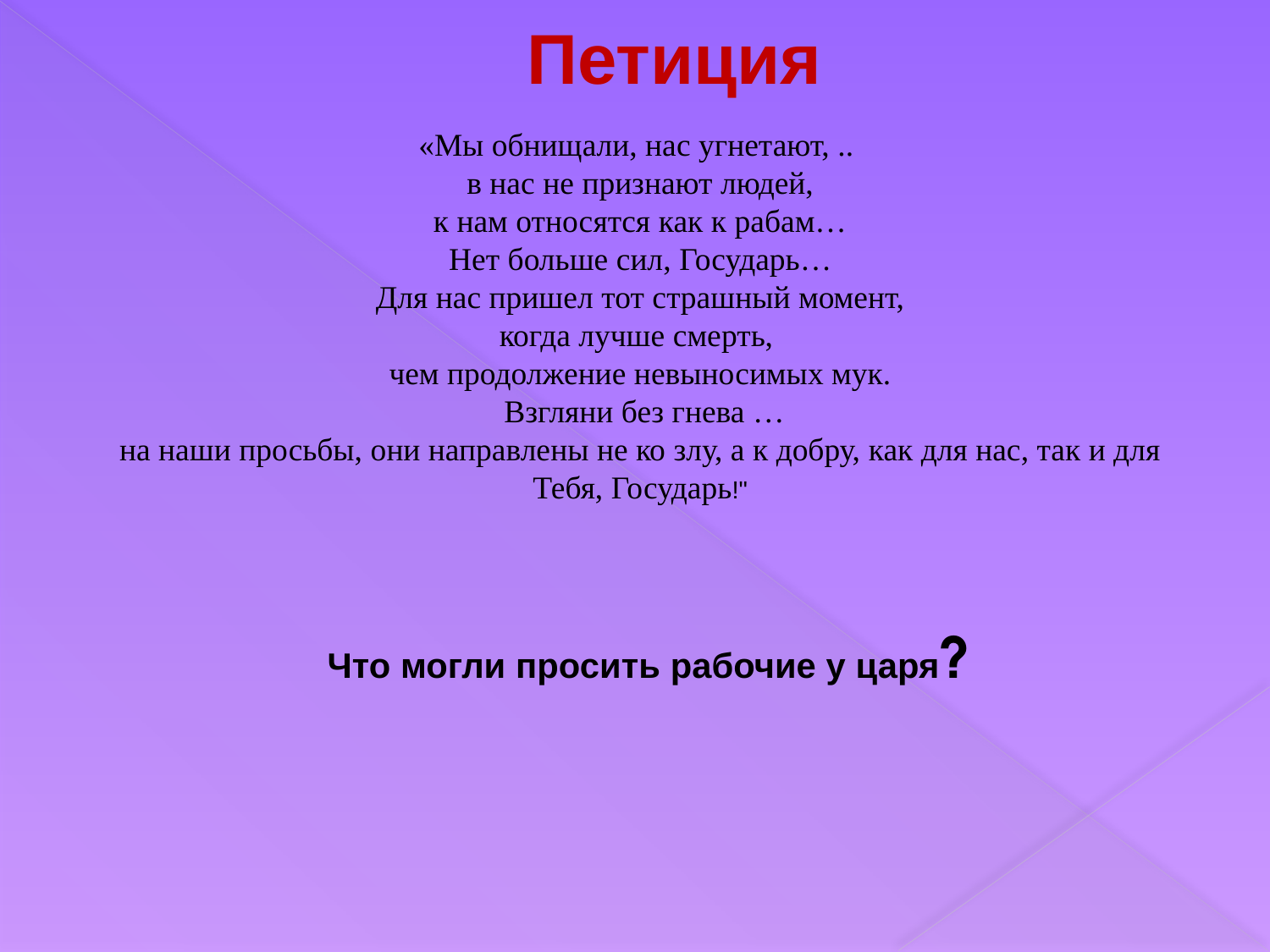

# Петиция
«Мы обнищали, нас угнетают, ..
в нас не признают людей,
 к нам относятся как к рабам…
Нет больше сил, Государь…
 Для нас пришел тот страшный момент,
когда лучше смерть,
чем продолжение невыносимых мук.
 Взгляни без гнева …
на наши просьбы, они направлены не ко злу, а к добру, как для нас, так и для Тебя, Государь!"
Что могли просить рабочие у царя?